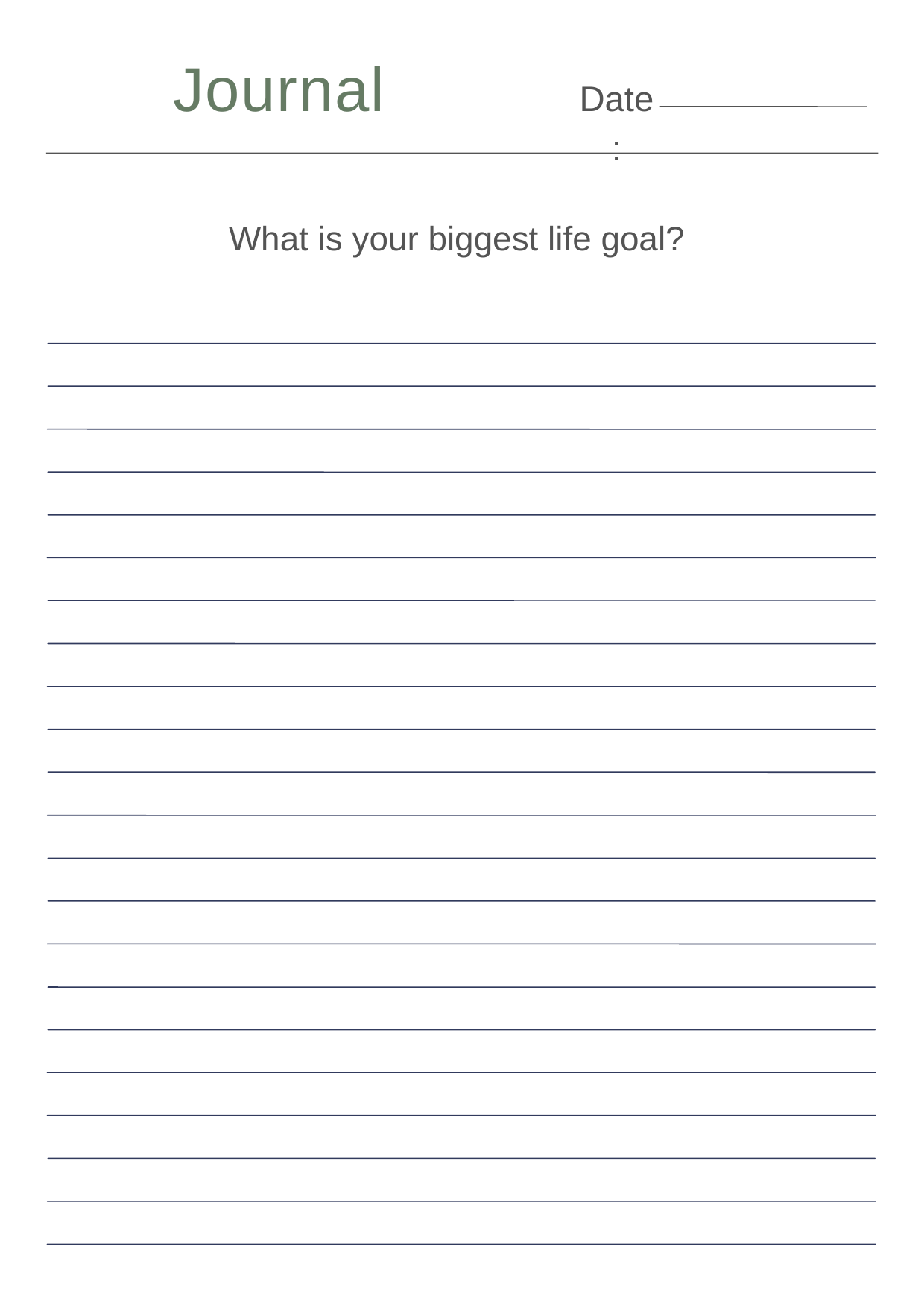

Journal
Date:

What is your biggest life goal?